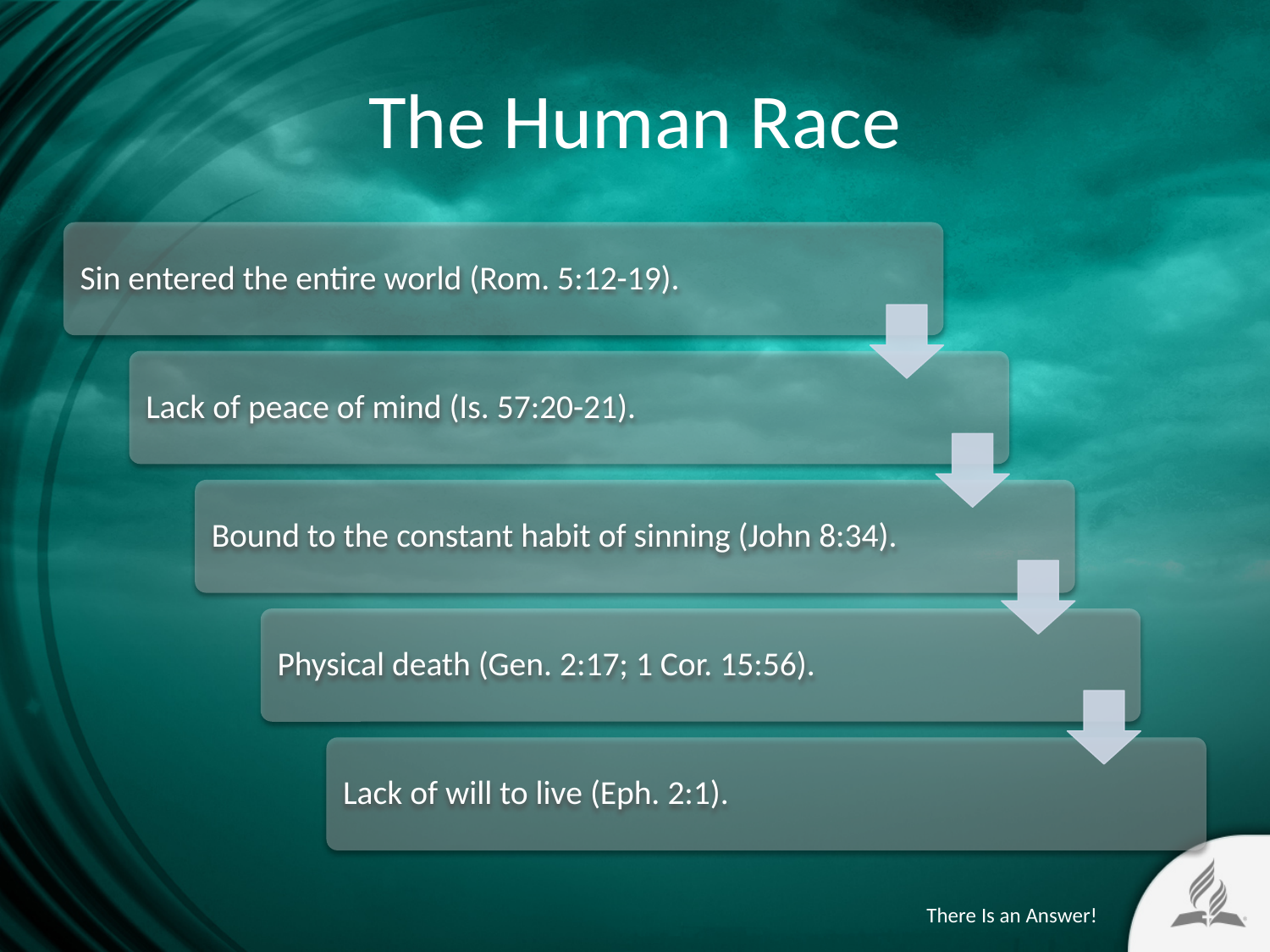

# The Human Race
Sin entered the entire world (Rom. 5:12-19).
Lack of peace of mind (Is. 57:20-21).
Bound to the constant habit of sinning (John 8:34).
Physical death (Gen. 2:17; 1 Cor. 15:56).
Lack of will to live (Eph. 2:1).

There Is an Answer!